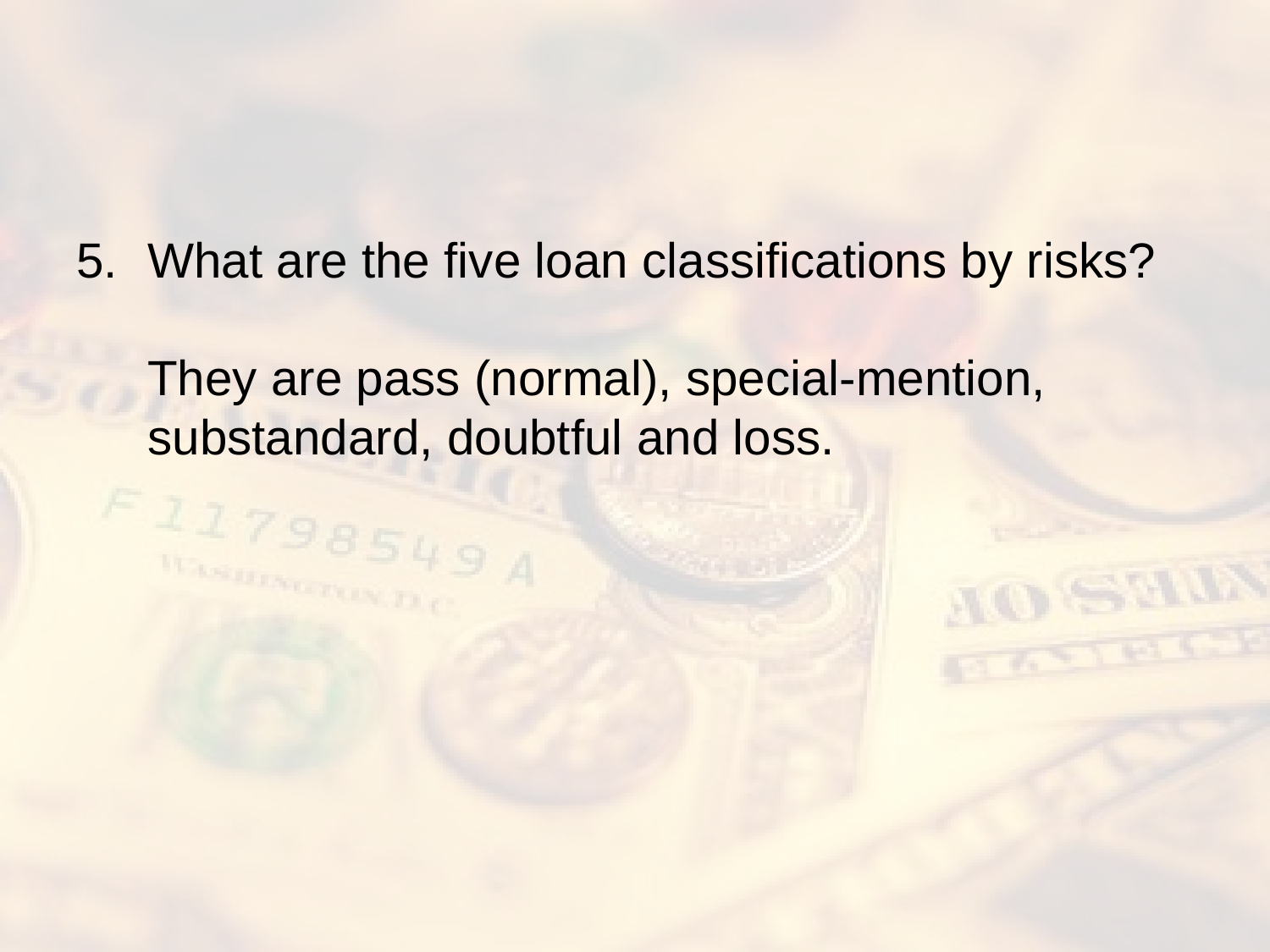

#
What are the five loan classifications by risks?
They are pass (normal), special-mention, substandard, doubtful and loss.